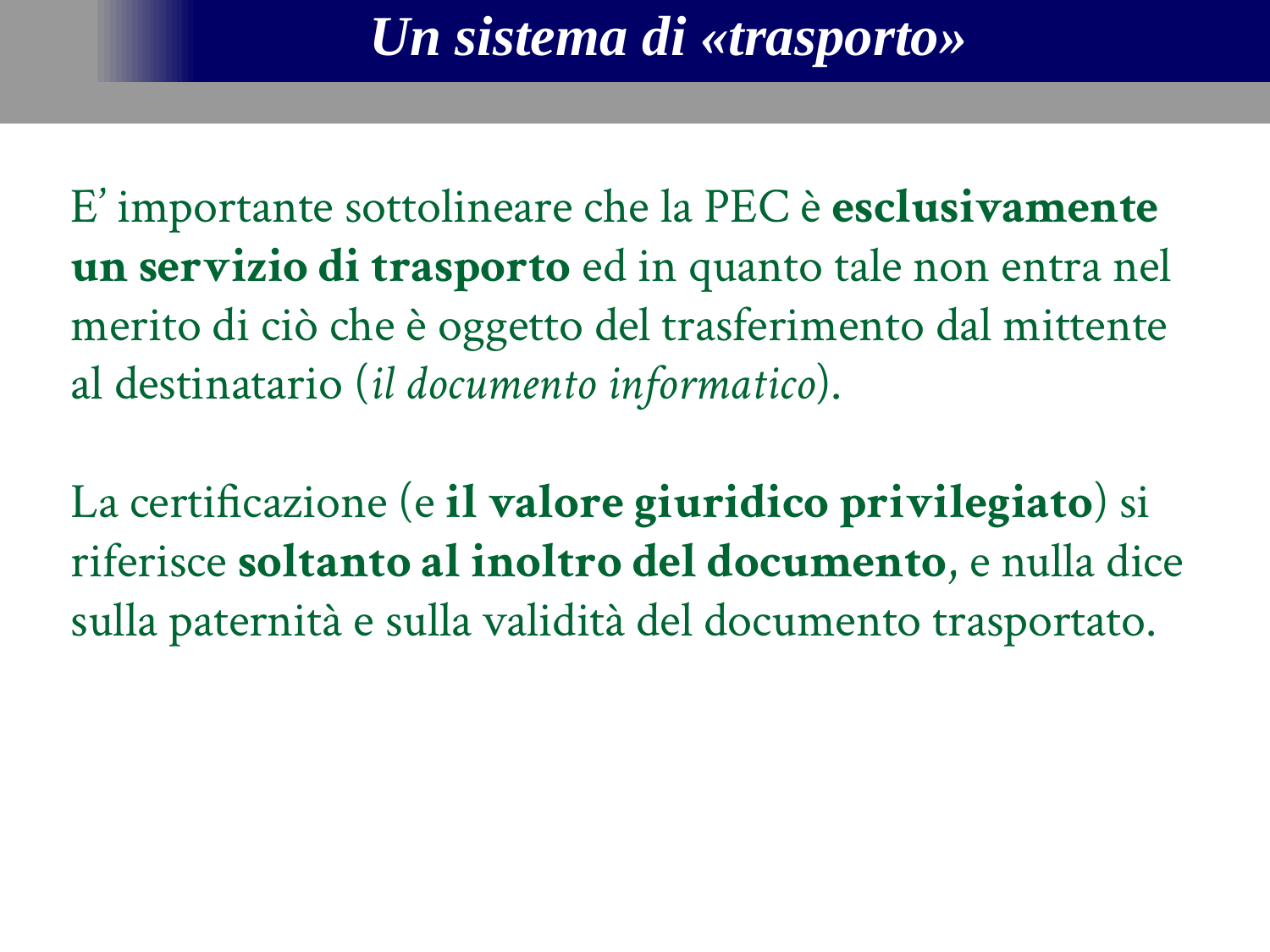

Un sistema di «trasporto»
E’ importante sottolineare che la PEC è esclusivamente un servizio di trasporto ed in quanto tale non entra nel merito di ciò che è oggetto del trasferimento dal mittente al destinatario (il documento informatico).

La certificazione (e il valore giuridico privilegiato) si riferisce soltanto al inoltro del documento, e nulla dice sulla paternità e sulla validità del documento trasportato.